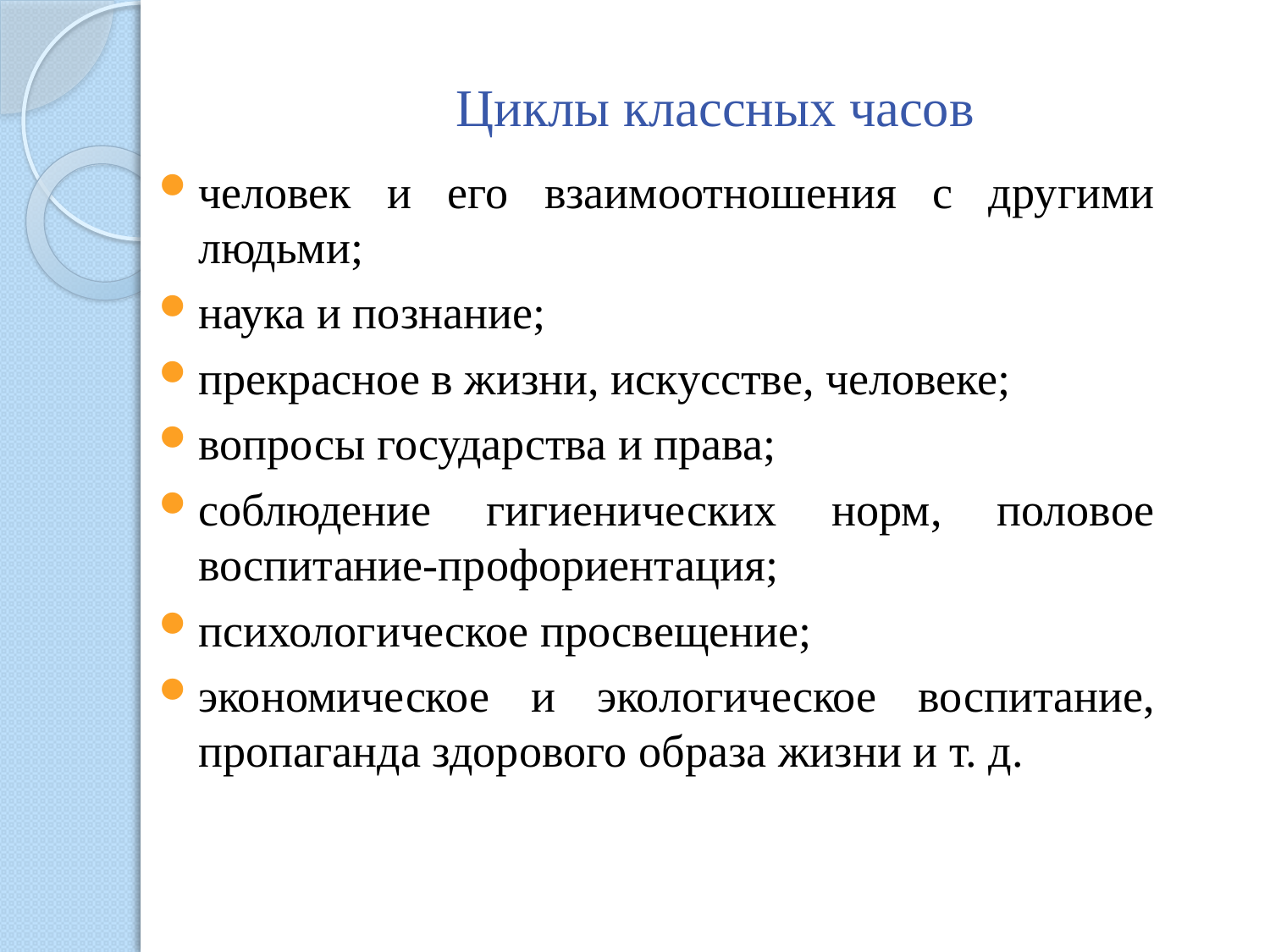

# Циклы классных часов
человек и его взаимоотношения с другими людьми;
наука и познание;
прекрасное в жизни, искусстве, человеке;
вопросы государства и права;
соблюдение гигиенических норм, половое воспитание-профориентация;
психологическое просвещение;
экономическое и экологическое воспитание, пропаганда здорового образа жизни и т. д.